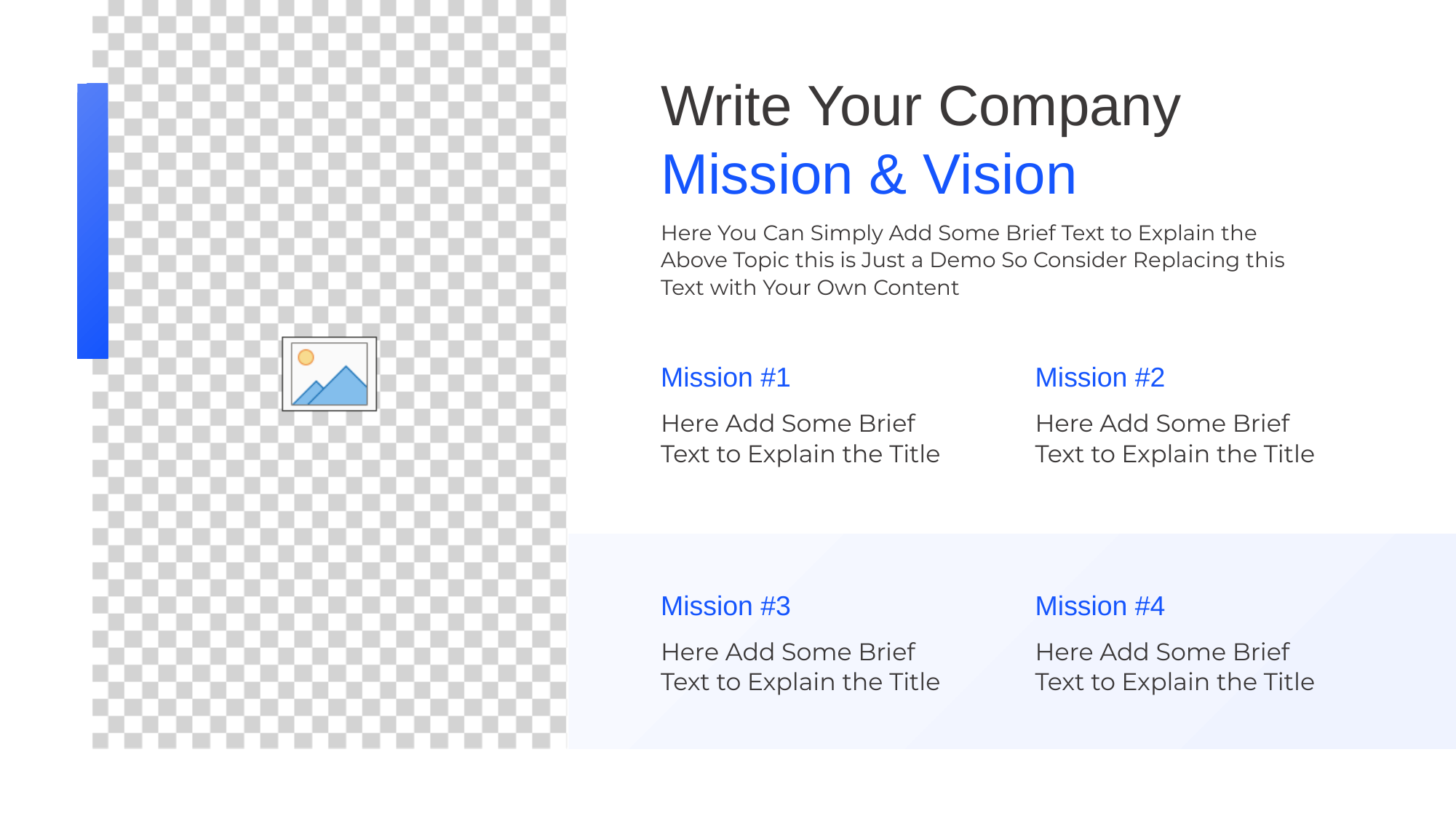

Write Your Company
Mission & Vision

Here You Can Simply Add Some Brief Text to Explain the Above Topic this is Just a Demo So Consider Replacing this Text with Your Own Content
Mission #1
Mission #2
Here Add Some Brief
Text to Explain the Title
Here Add Some Brief
Text to Explain the Title

Mission #3
Mission #4
Here Add Some Brief
Text to Explain the Title
Here Add Some Brief
Text to Explain the Title